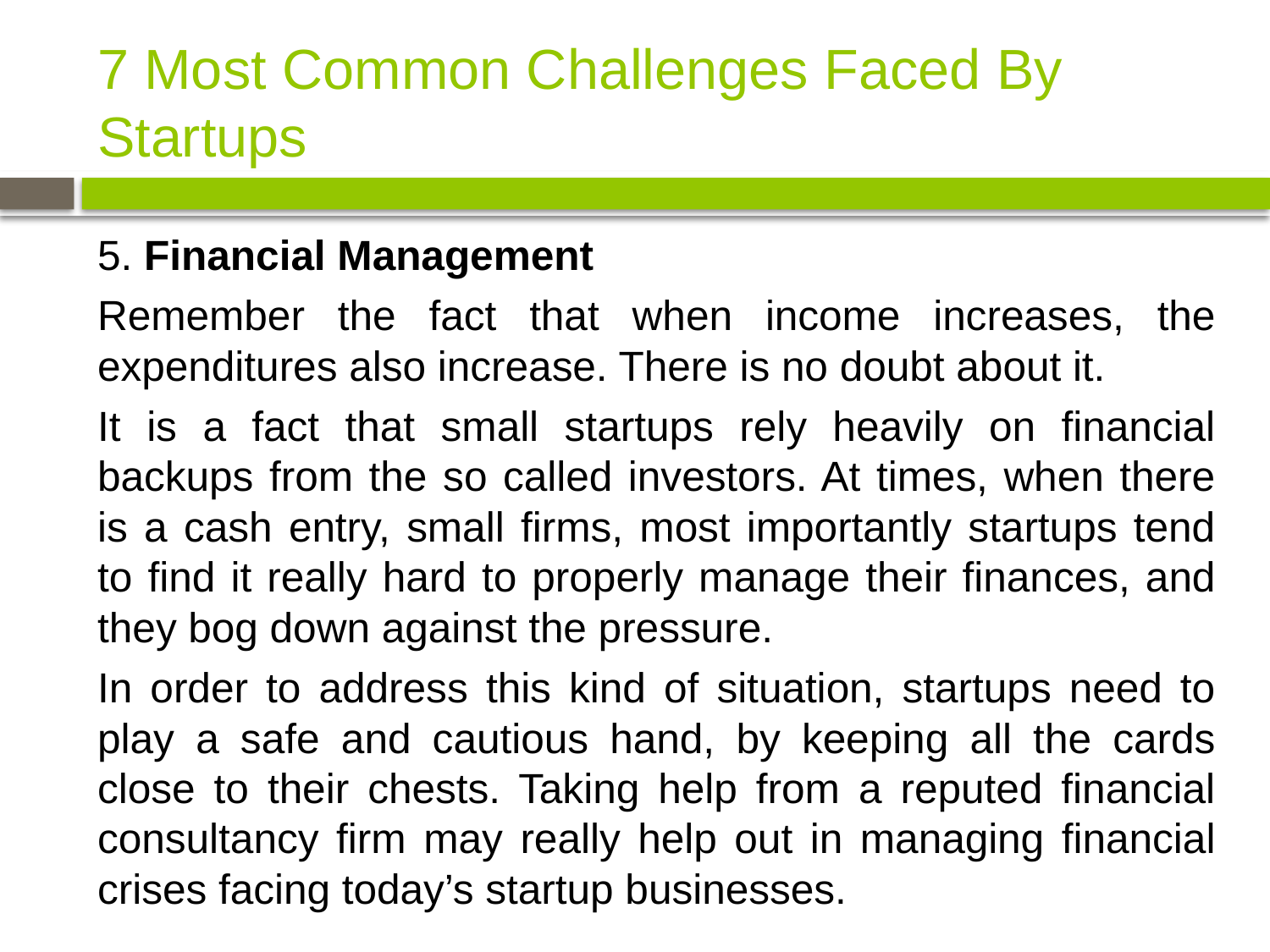

# 7 Most Common Challenges Faced By Startups
5. Financial Management
Remember the fact that when income increases, the expenditures also increase. There is no doubt about it.
It is a fact that small startups rely heavily on financial backups from the so called investors. At times, when there is a cash entry, small firms, most importantly startups tend to find it really hard to properly manage their finances, and they bog down against the pressure.
In order to address this kind of situation, startups need to play a safe and cautious hand, by keeping all the cards close to their chests. Taking help from a reputed financial consultancy firm may really help out in managing financial crises facing today’s startup businesses.